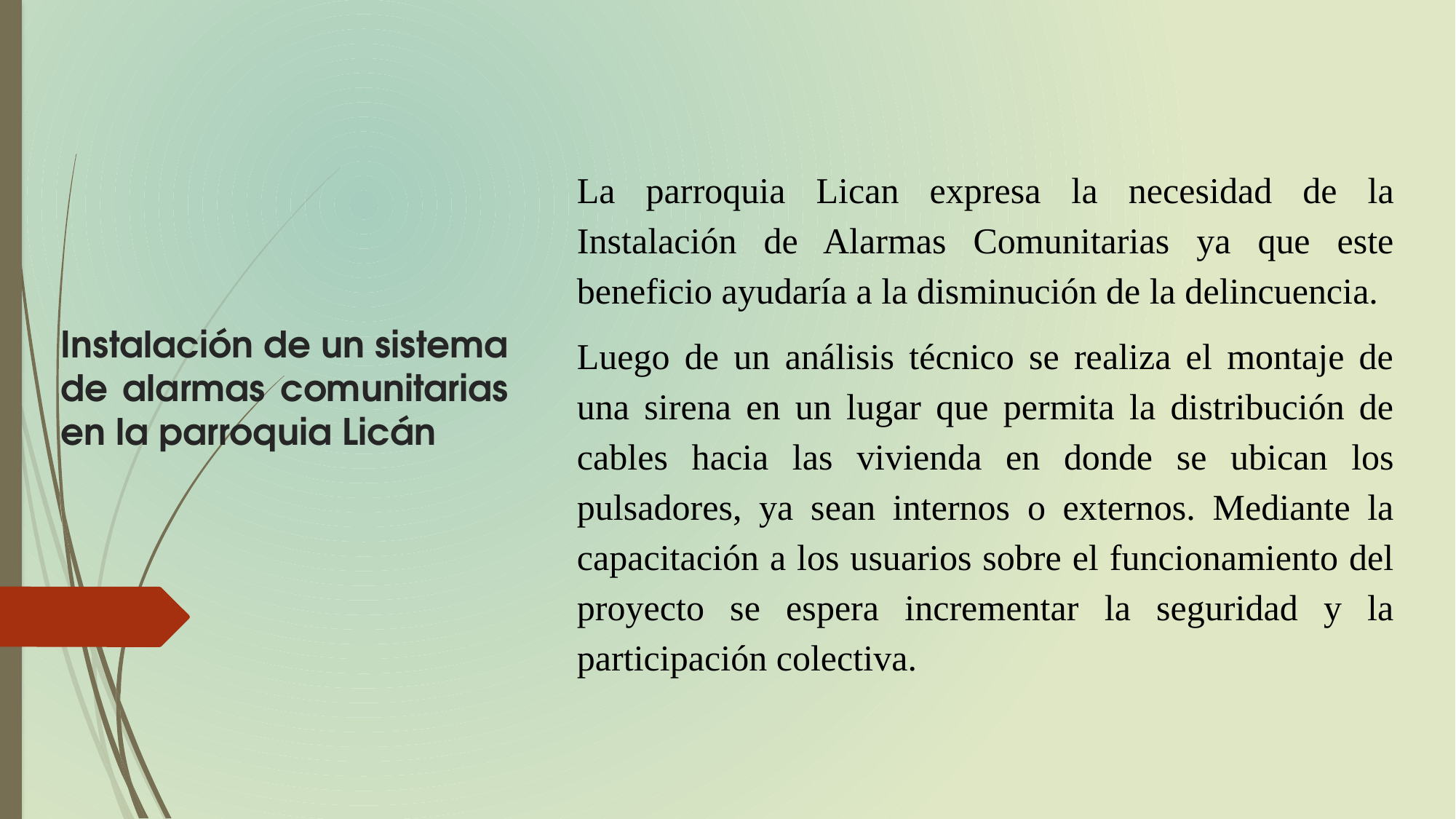

La parroquia Lican expresa la necesidad de la Instalación de Alarmas Comunitarias ya que este beneficio ayudaría a la disminución de la delincuencia.
Luego de un análisis técnico se realiza el montaje de una sirena en un lugar que permita la distribución de cables hacia las vivienda en donde se ubican los pulsadores, ya sean internos o externos. Mediante la capacitación a los usuarios sobre el funcionamiento del proyecto se espera incrementar la seguridad y la participación colectiva.
# Instalación de un sistema de alarmas comunitarias en la parroquia Licán